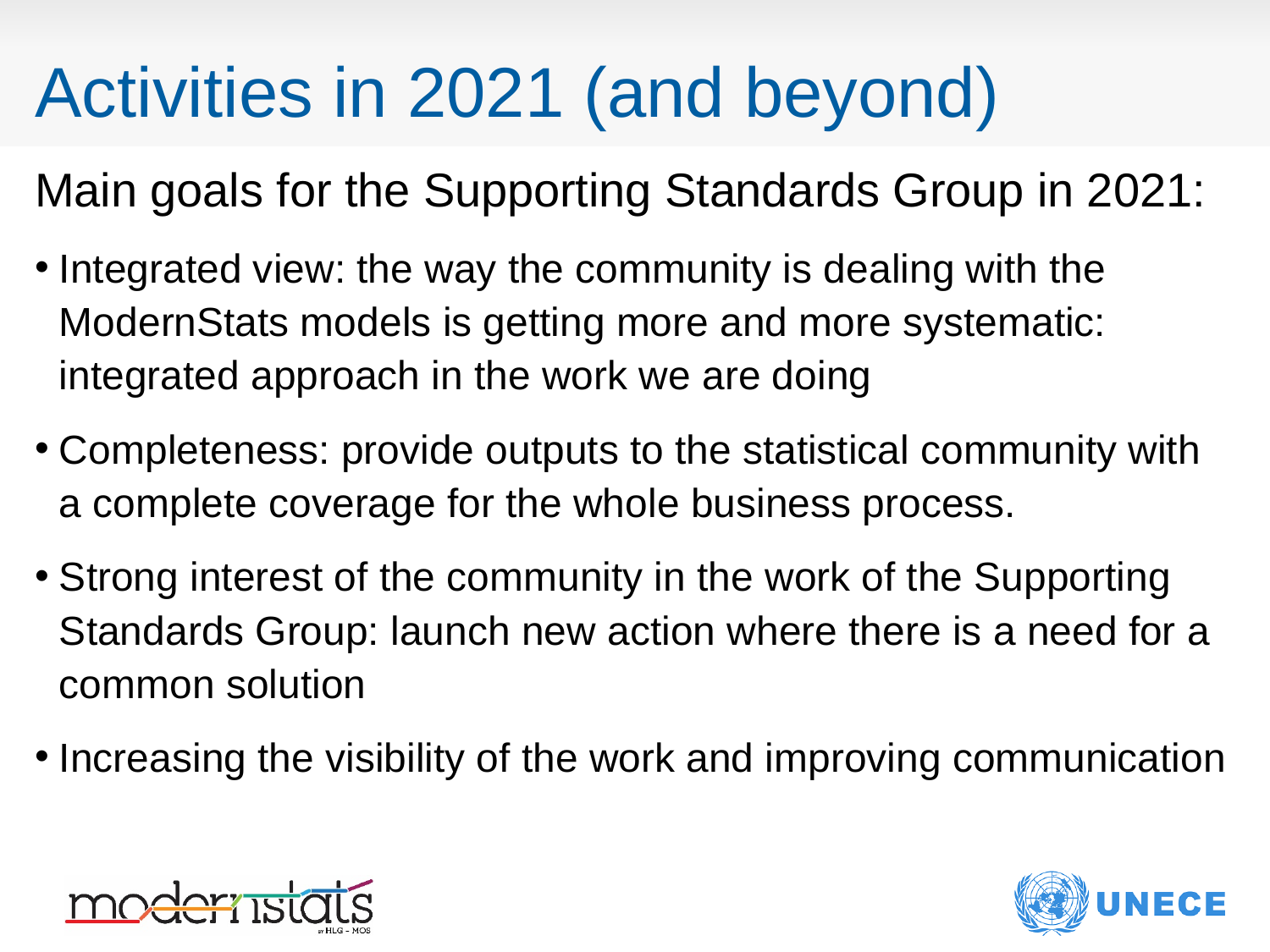

# Activities in 2021 (and beyond)
Main goals for the Supporting Standards Group in 2021:
Integrated view: the way the community is dealing with the ModernStats models is getting more and more systematic: integrated approach in the work we are doing
Completeness: provide outputs to the statistical community with a complete coverage for the whole business process.
Strong interest of the community in the work of the Supporting Standards Group: launch new action where there is a need for a common solution
Increasing the visibility of the work and improving communication